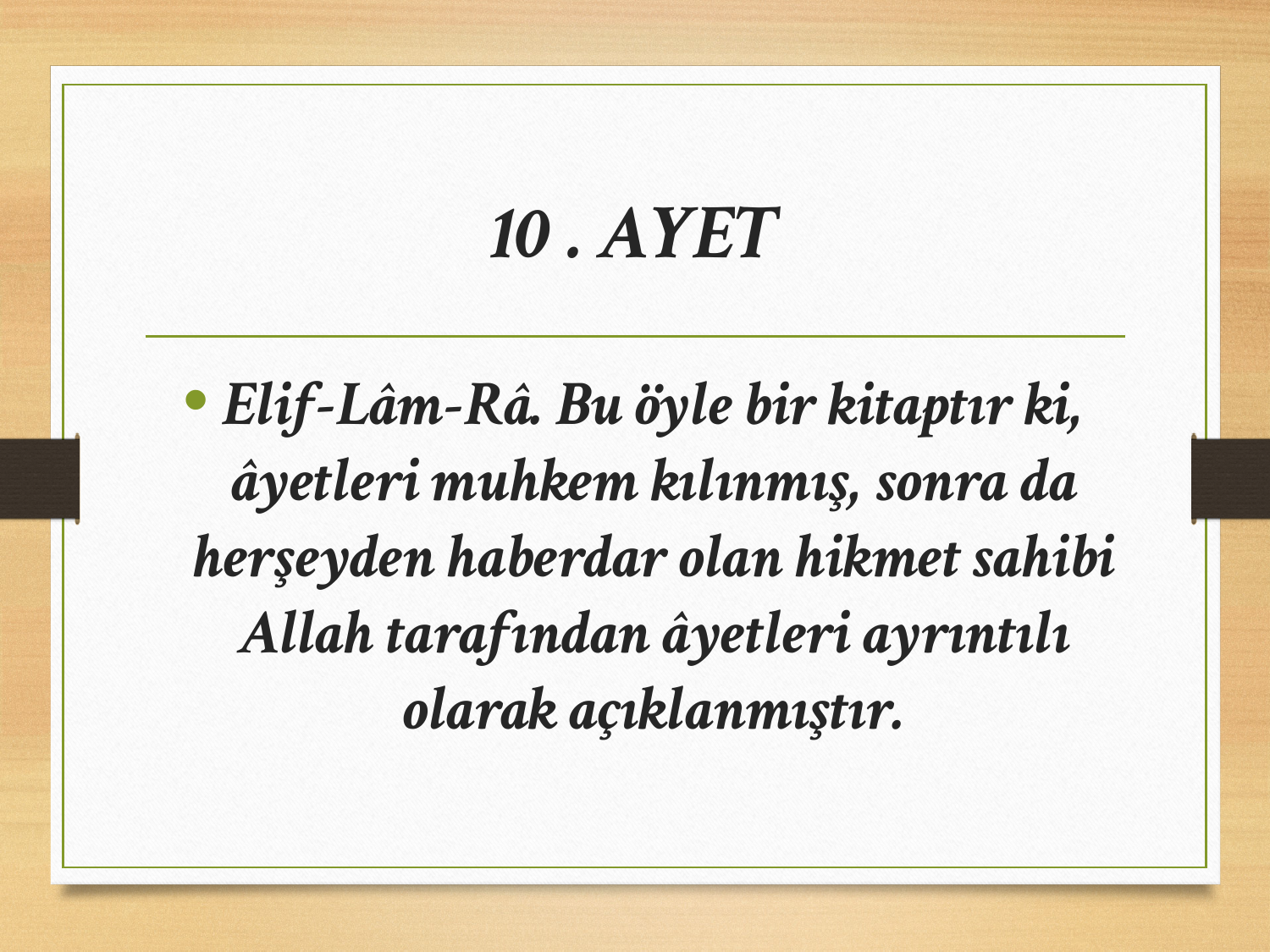

# 10 . AYET
Elif-Lâm-Râ. Bu öyle bir kitaptır ki, âyetleri muhkem kılınmış, sonra da herşeyden haberdar olan hikmet sahibi Allah tarafından âyetleri ayrıntılı olarak açıklanmıştır.